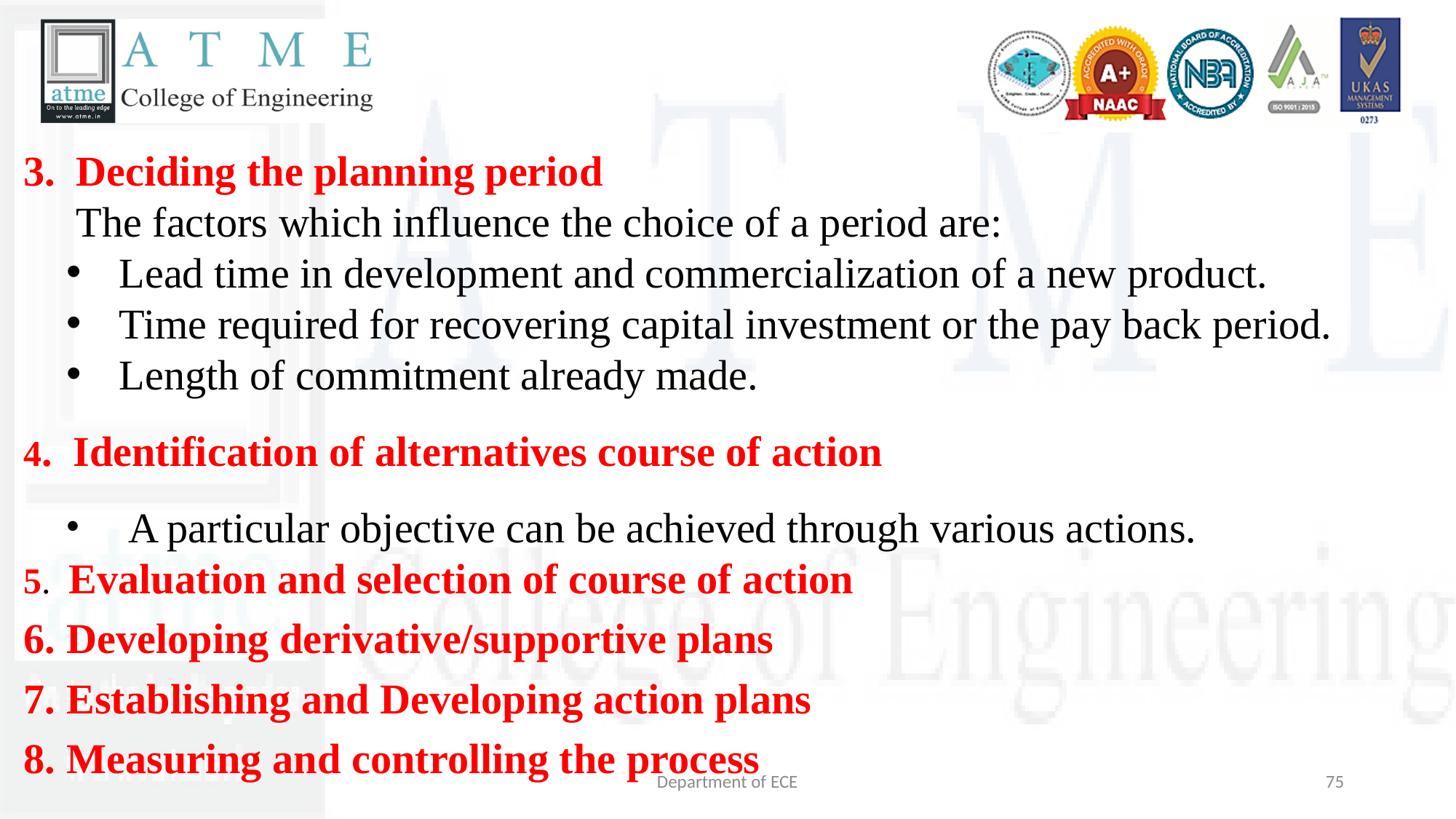

3.  Deciding the planning period
     The factors which influence the choice of a period are:
Lead time in development and commercialization of a new product.
Time required for recovering capital investment or the pay back period.
Length of commitment already made.
4.  Identification of alternatives course of action
 A particular objective can be achieved through various actions.
5.  Evaluation and selection of course of action
Developing derivative/supportive plans
Establishing and Developing action plans
Measuring and controlling the process

Department of ECE
75